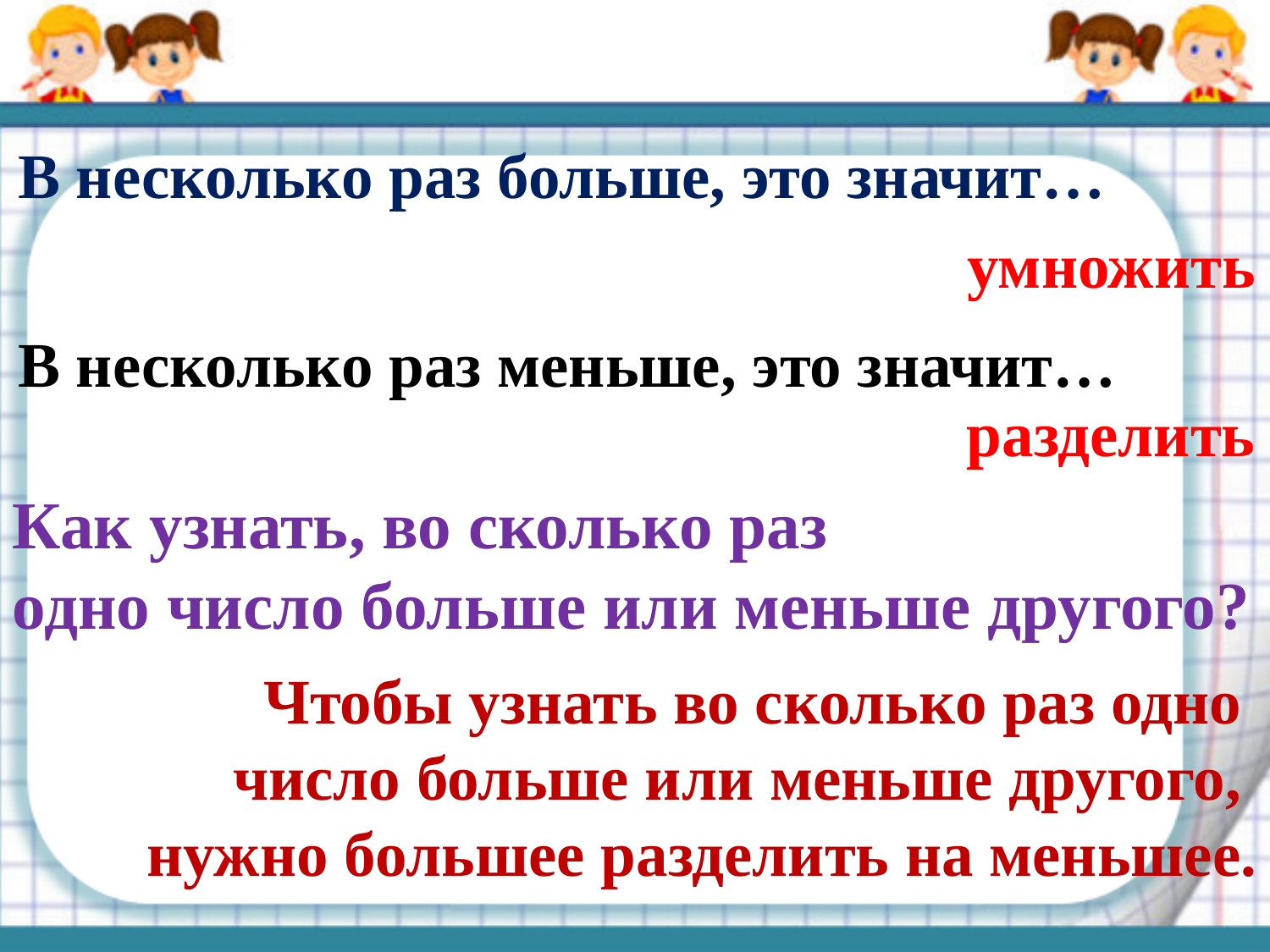

В несколько раз больше, это значит…
умножить
В несколько раз меньше, это значит…
разделить
Как узнать, во сколько раз
одно число больше или меньше другого?
Чтобы узнать во сколько раз одно
число больше или меньше другого,
нужно большее разделить на меньшее.